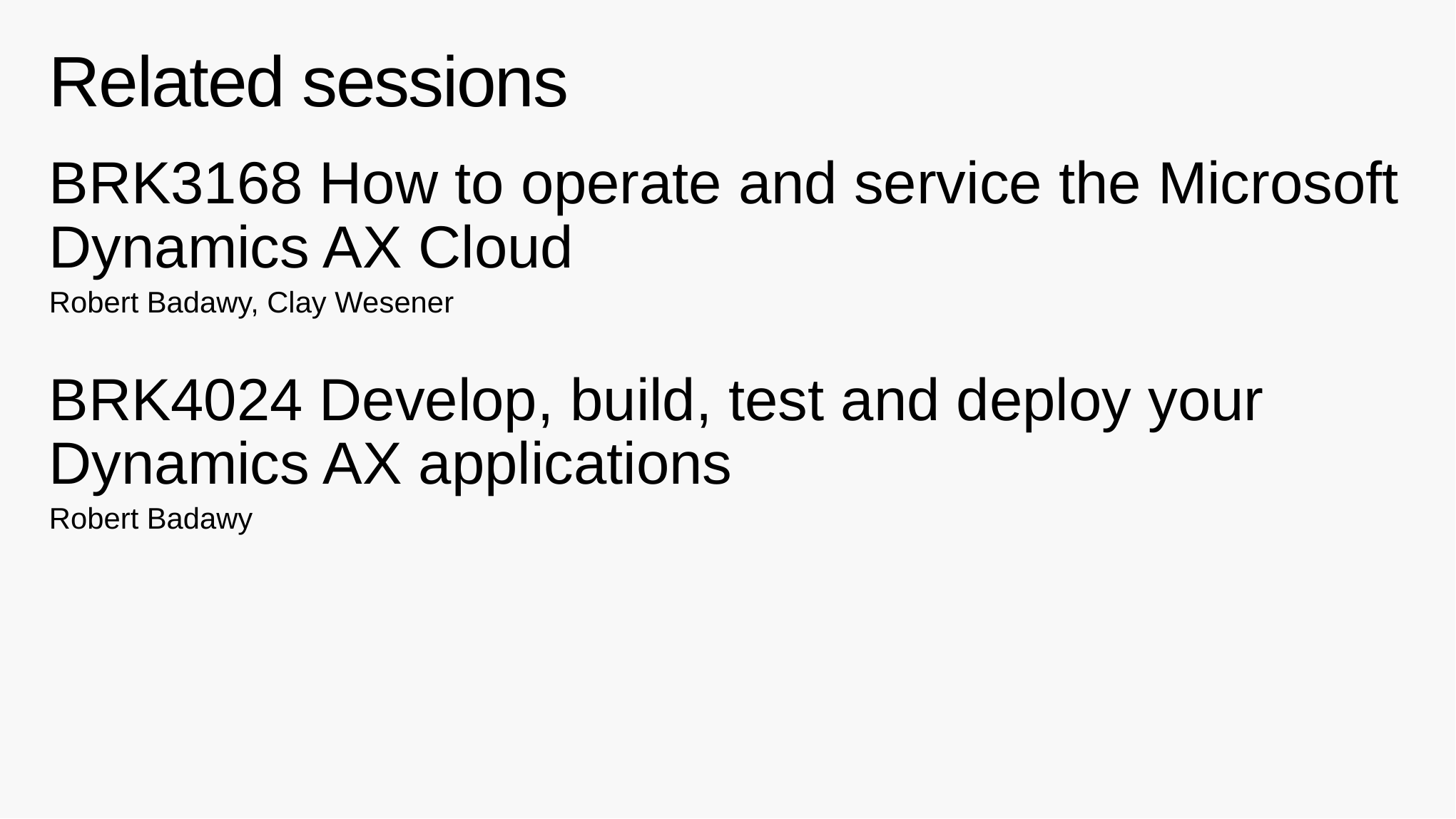

# Related sessions
BRK3168 How to operate and service the Microsoft Dynamics AX Cloud
Robert Badawy, Clay Wesener

BRK4024 Develop, build, test and deploy your Dynamics AX applications
Robert Badawy